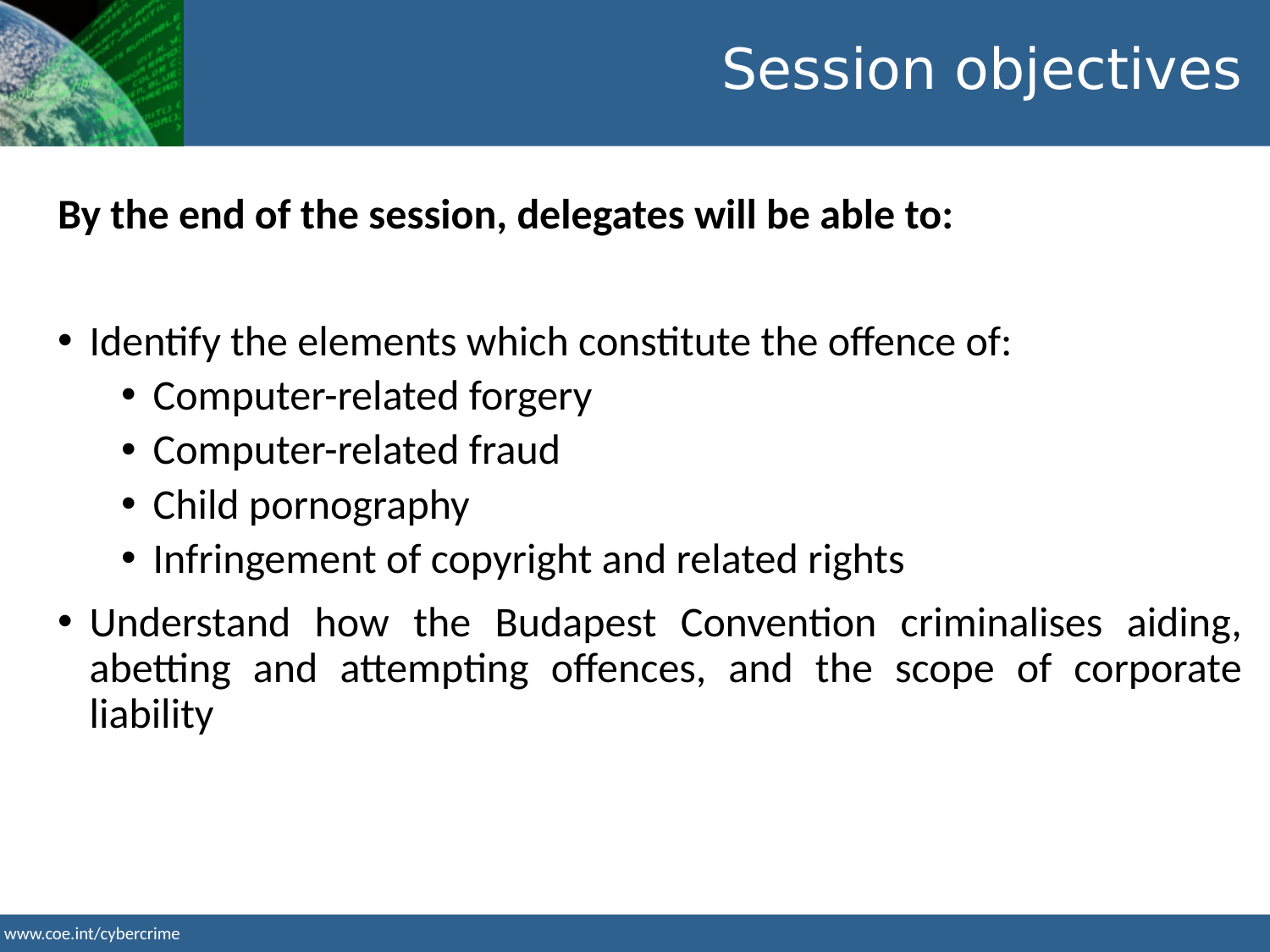

Session objectives
By the end of the session, delegates will be able to:

Identify the elements which constitute the offence of:
Computer-related forgery
Computer-related fraud
Child pornography
Infringement of copyright and related rights
Understand how the Budapest Convention criminalises aiding, abetting and attempting offences, and the scope of corporate liability